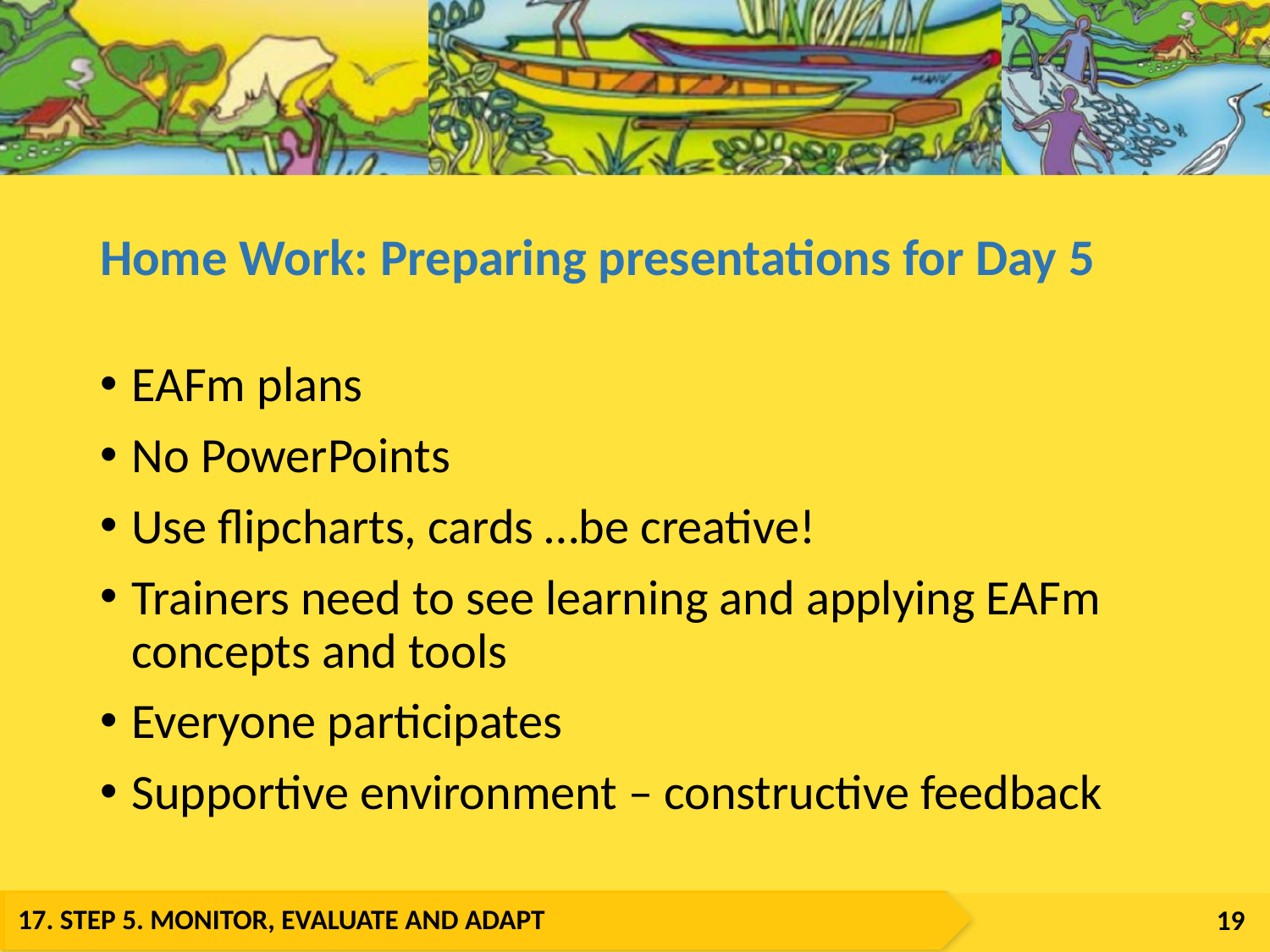

# Home Work: Preparing presentations for Day 5
EAFm plans
No PowerPoints
Use flipcharts, cards …be creative!
Trainers need to see learning and applying EAFm concepts and tools
Everyone participates
Supportive environment – constructive feedback
19